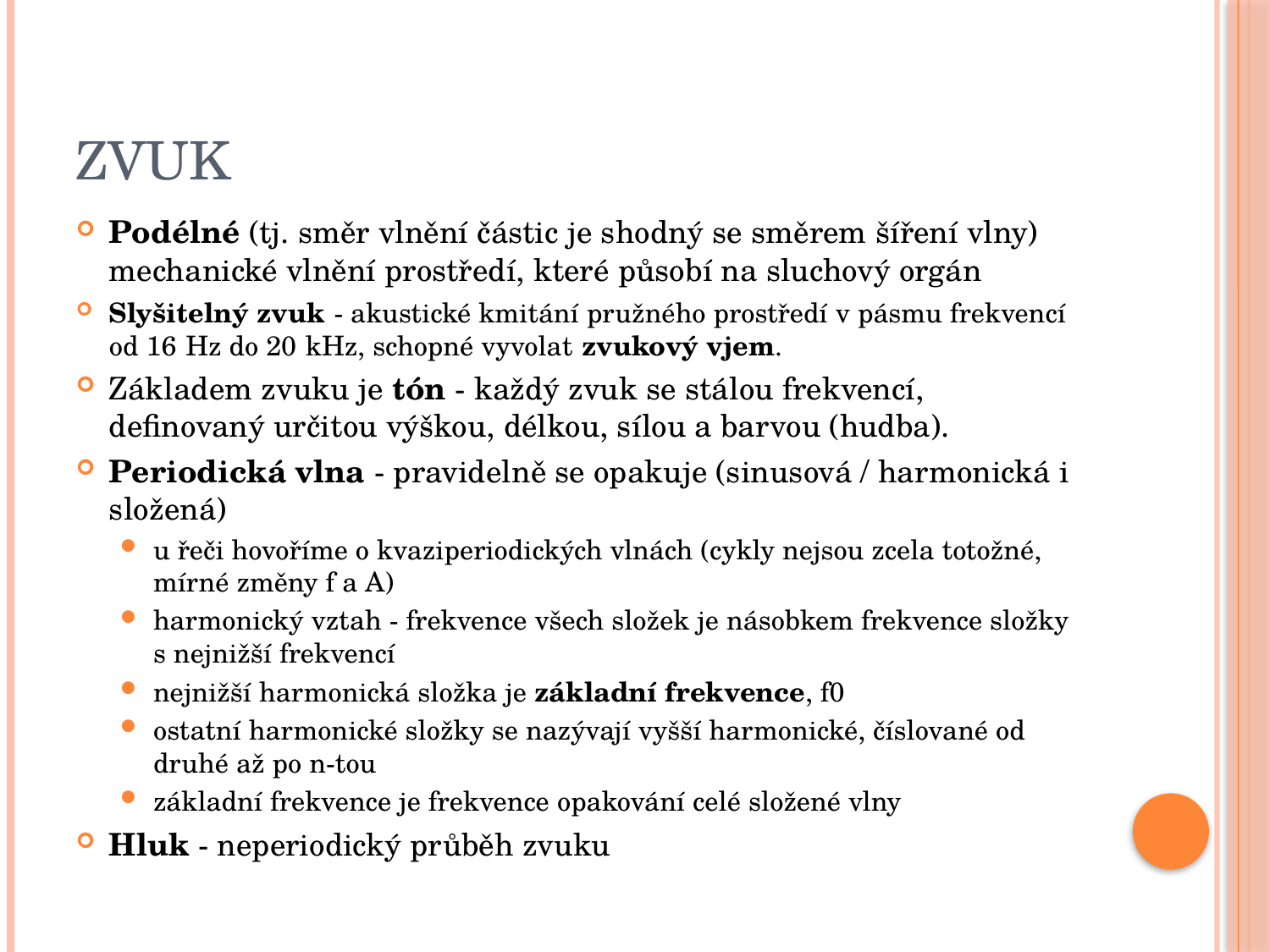

# ZVUK
Podélné (tj. směr vlnění částic je shodný se směrem šíření vlny) mechanické vlnění prostředí, které působí na sluchový orgán
Slyšitelný zvuk - akustické kmitání pružného prostředí v pásmu frekvencí od 16 Hz do 20 kHz, schopné vyvolat zvukový vjem.
Základem zvuku je tón - každý zvuk se stálou frekvencí, definovaný určitou výškou, délkou, sílou a barvou (hudba).
Periodická vlna - pravidelně se opakuje (sinusová / harmonická i složená)
u řeči hovoříme o kvaziperiodických vlnách (cykly nejsou zcela totožné, mírné změny f a A)
harmonický vztah - frekvence všech složek je násobkem frekvence složky s nejnižší frekvencí
nejnižší harmonická složka je základní frekvence, f0
ostatní harmonické složky se nazývají vyšší harmonické, číslované od druhé až po n-tou
základní frekvence je frekvence opakování celé složené vlny
Hluk - neperiodický průběh zvuku